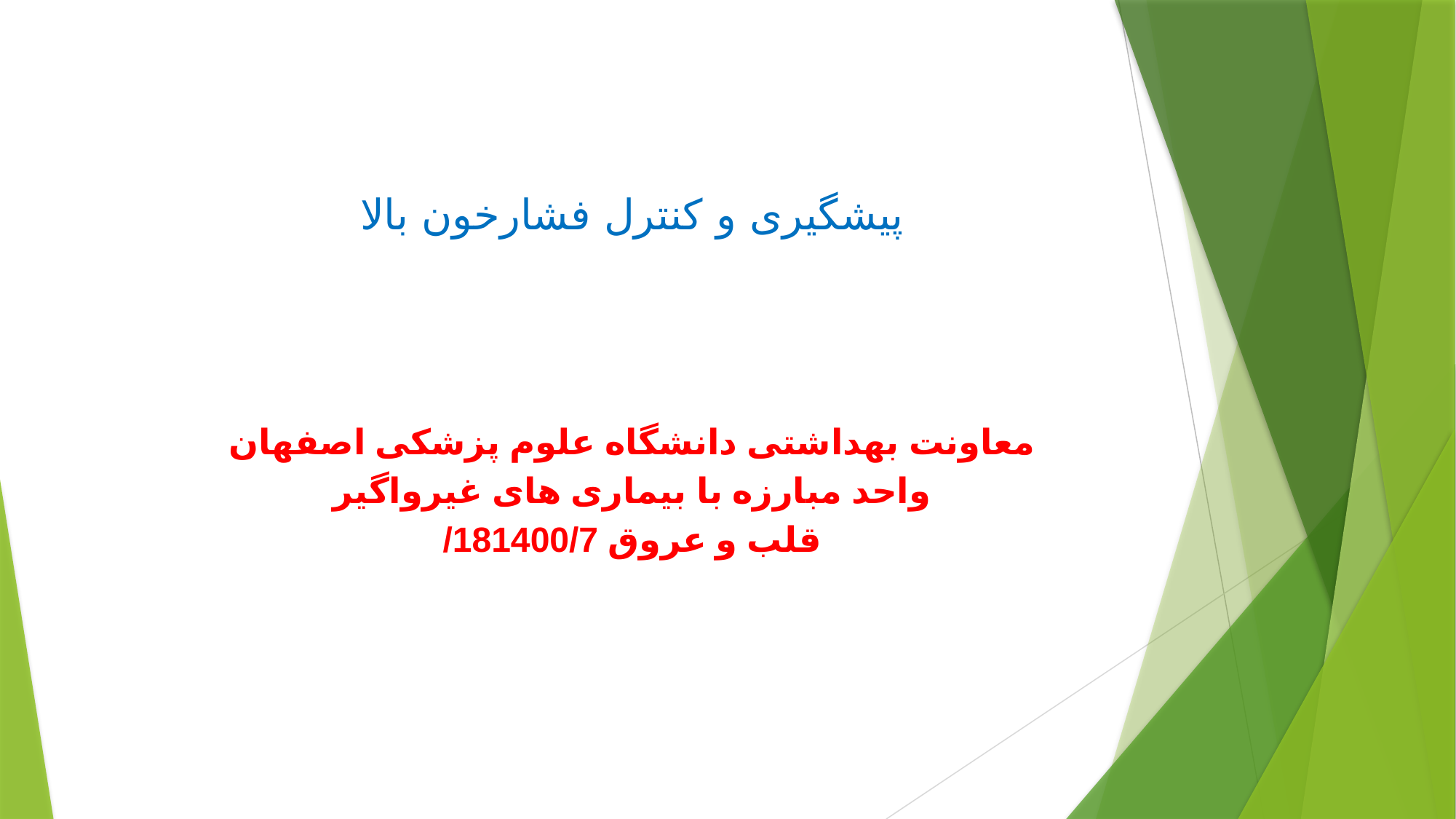

پیشگیری و کنترل فشارخون بالا

معاونت بهداشتی دانشگاه علوم پزشکی اصفهان
واحد مبارزه با بیماری های غیرواگیر
قلب و عروق 181400/7/